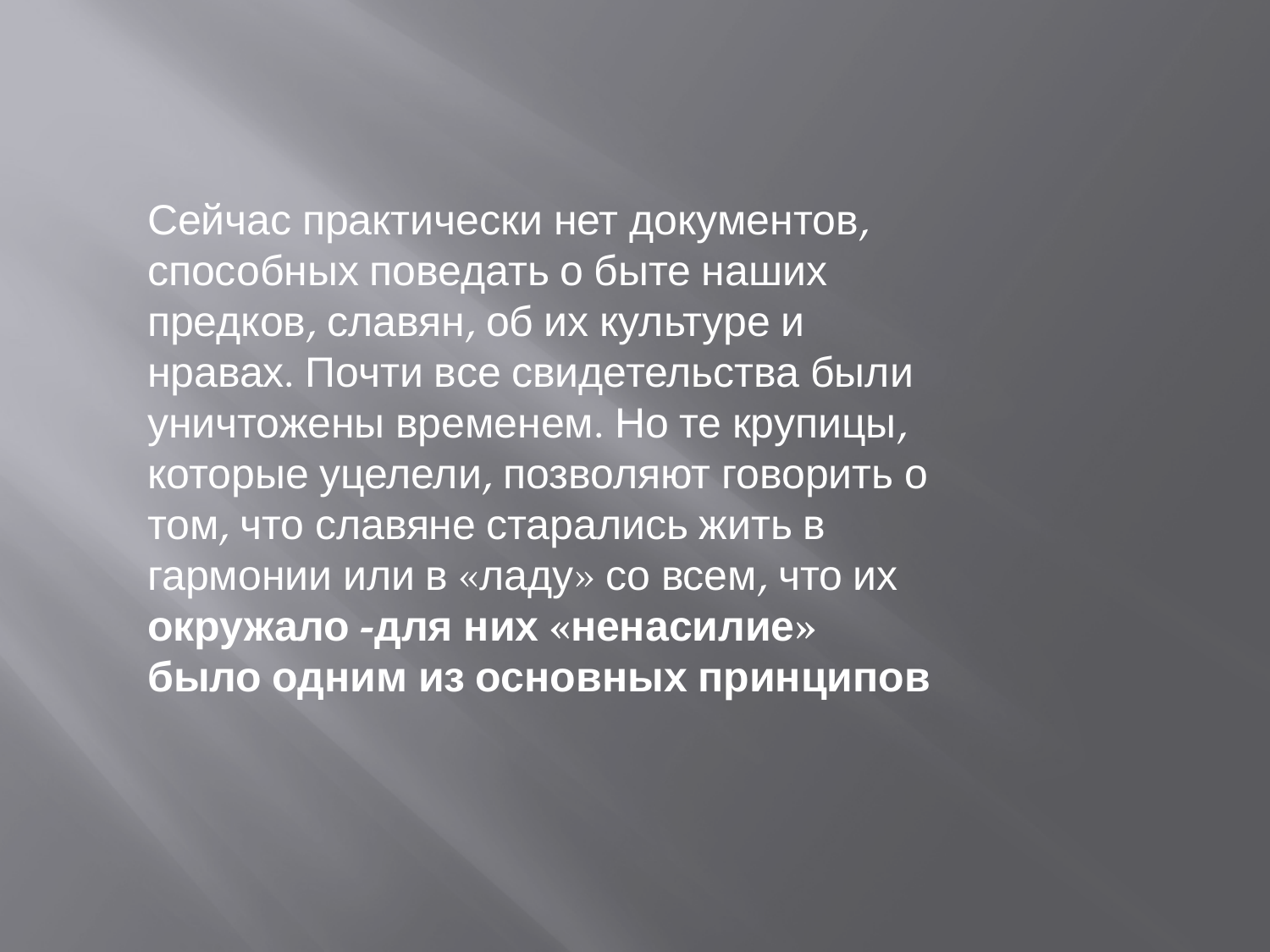

Сейчас практически нет документов, способных поведать о быте наших предков, славян, об их культуре и нравах. Почти все свидетельства были уничтожены временем. Но те крупицы, которые уцелели, позволяют говорить о том, что славяне старались жить в гармонии или в «ладу» со всем, что их окружало -для них «ненасилие» было одним из основных принципов